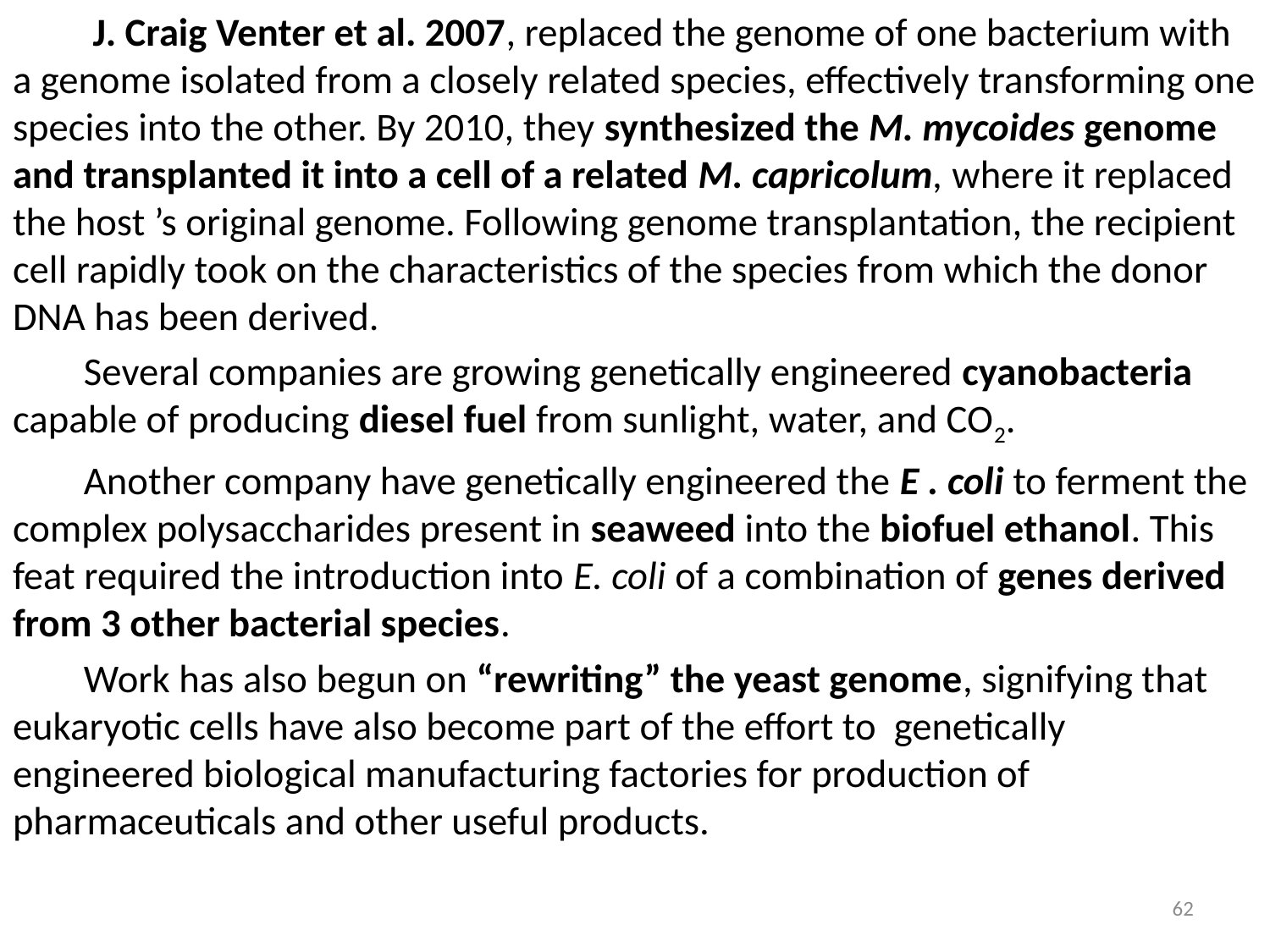

J. Craig Venter et al. 2007, replaced the genome of one bacterium with a genome isolated from a closely related species, effectively transforming one species into the other. By 2010, they synthesized the M. mycoides genome and transplanted it into a cell of a related M. capricolum, where it replaced the host ’s original genome. Following genome transplantation, the recipient cell rapidly took on the characteristics of the species from which the donor DNA has been derived.
        Several companies are growing genetically engineered cyanobacteria capable of producing diesel fuel from sunlight, water, and CO2.
        Another company have genetically engineered the E . coli to ferment the complex polysaccharides present in seaweed into the biofuel ethanol. This feat required the introduction into E. coli of a combination of genes derived from 3 other bacterial species.
        Work has also begun on “rewriting” the yeast genome, signifying that eukaryotic cells have also become part of the effort to  genetically engineered biological manufacturing factories for production of pharmaceuticals and other useful products.
62